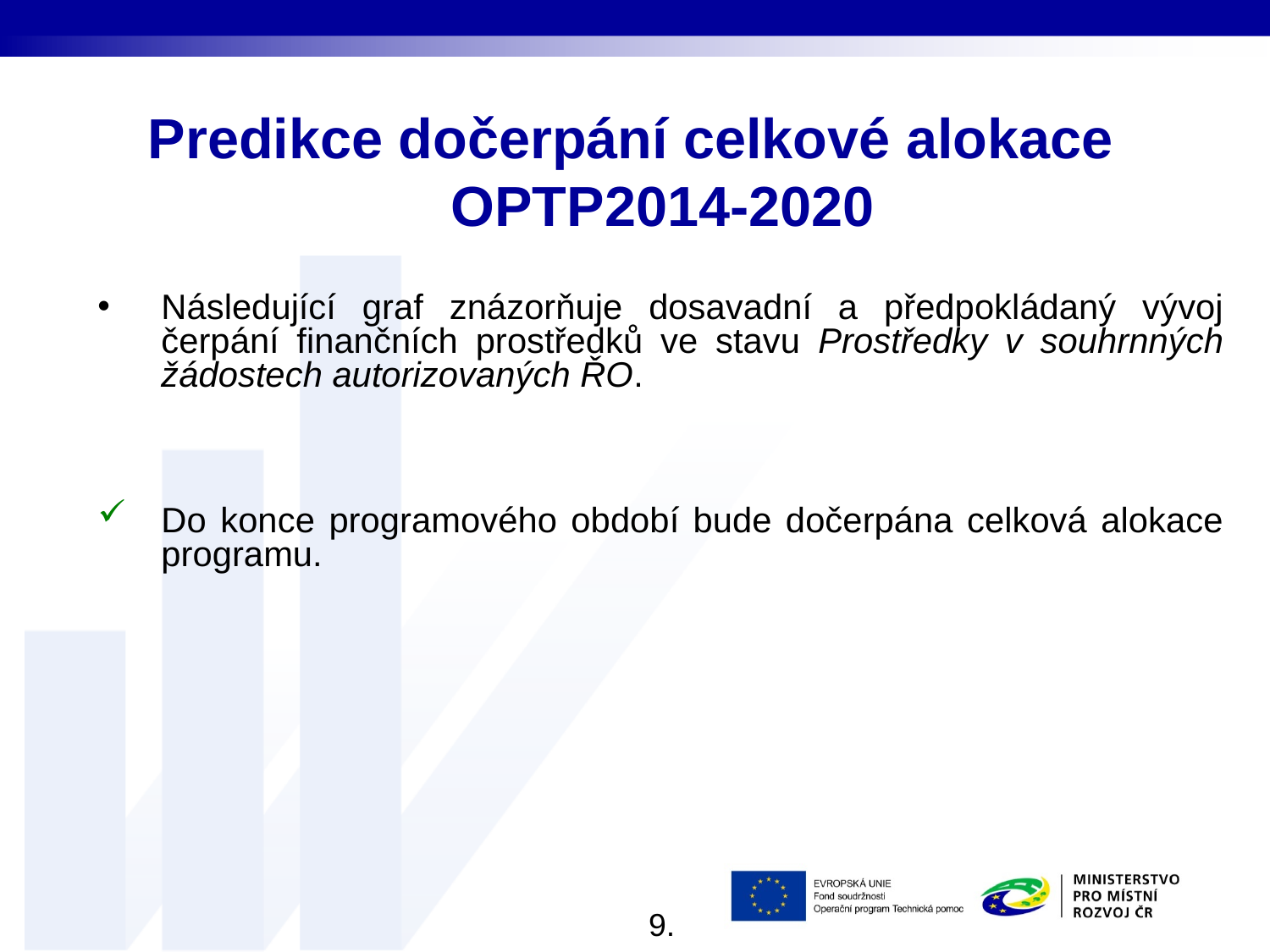

# Predikce dočerpání celkové alokace OPTP2014-2020
Následující graf znázorňuje dosavadní a předpokládaný vývoj čerpání finančních prostředků ve stavu Prostředky v souhrnných žádostech autorizovaných ŘO.

Do konce programového období bude dočerpána celková alokace programu.

9.